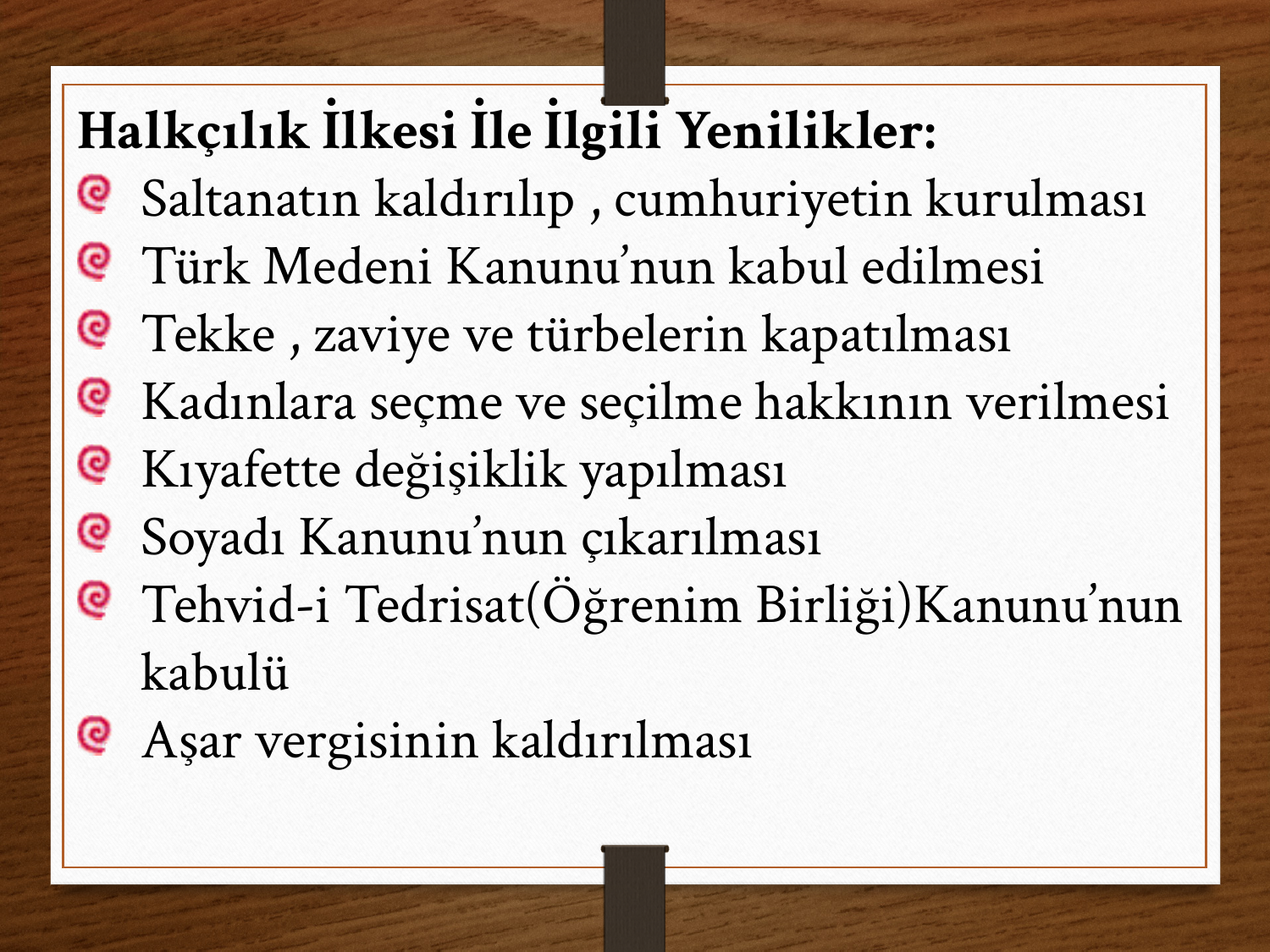

Halkçılık İlkesi İle İlgili Yenilikler:
Saltanatın kaldırılıp , cumhuriyetin kurulması
Türk Medeni Kanunu’nun kabul edilmesi
Tekke , zaviye ve türbelerin kapatılması
Kadınlara seçme ve seçilme hakkının verilmesi
Kıyafette değişiklik yapılması
Soyadı Kanunu’nun çıkarılması
Tehvid-i Tedrisat(Öğrenim Birliği)Kanunu’nun kabulü
Aşar vergisinin kaldırılması